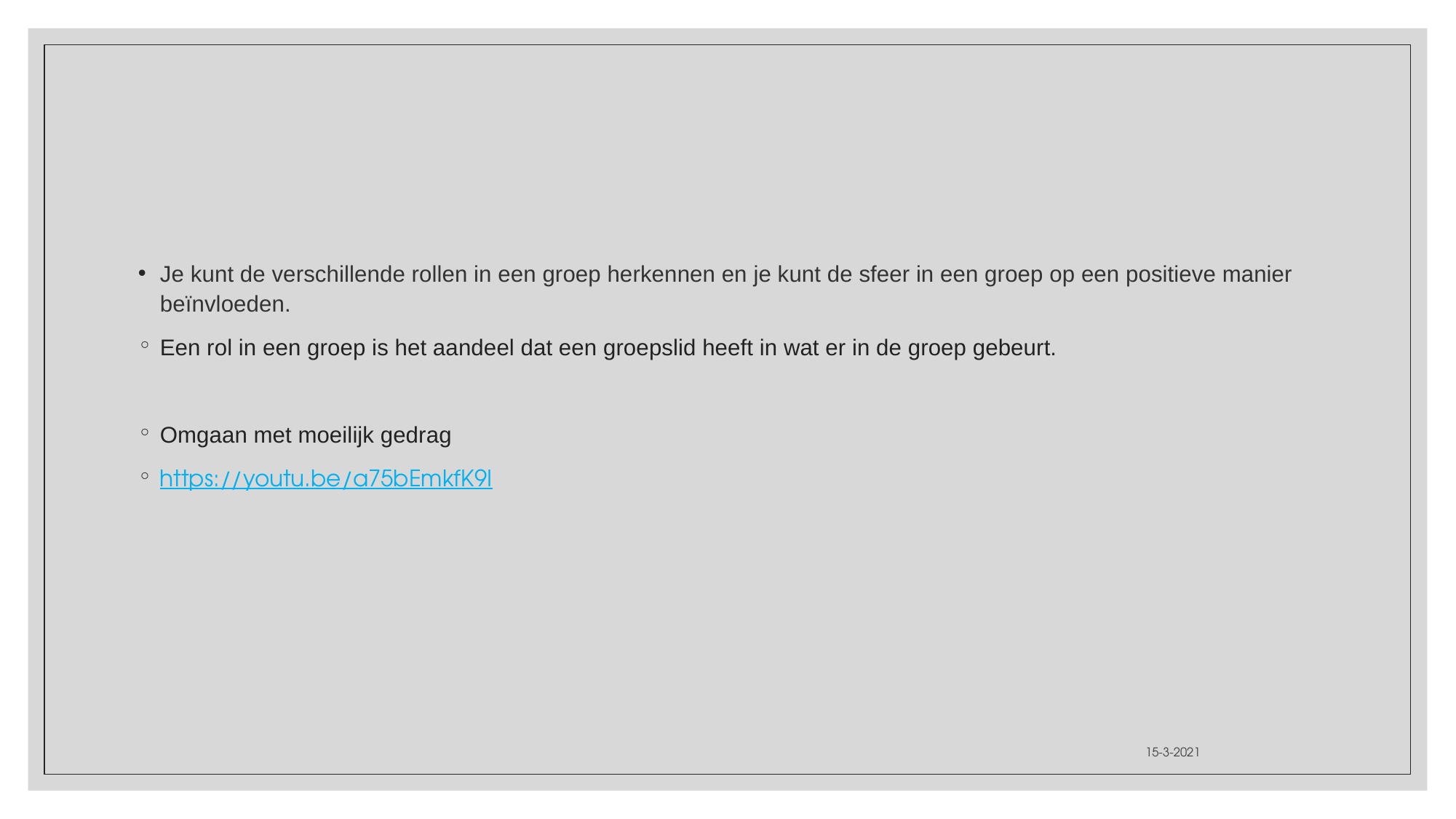

#
Je kunt de verschillende rollen in een groep herkennen en je kunt de sfeer in een groep op een positieve manier beïnvloeden.
Een rol in een groep is het aandeel dat een groepslid heeft in wat er in de groep gebeurt.

Omgaan met moeilijk gedrag
https://youtu.be/a75bEmkfK9I

15-3-2021